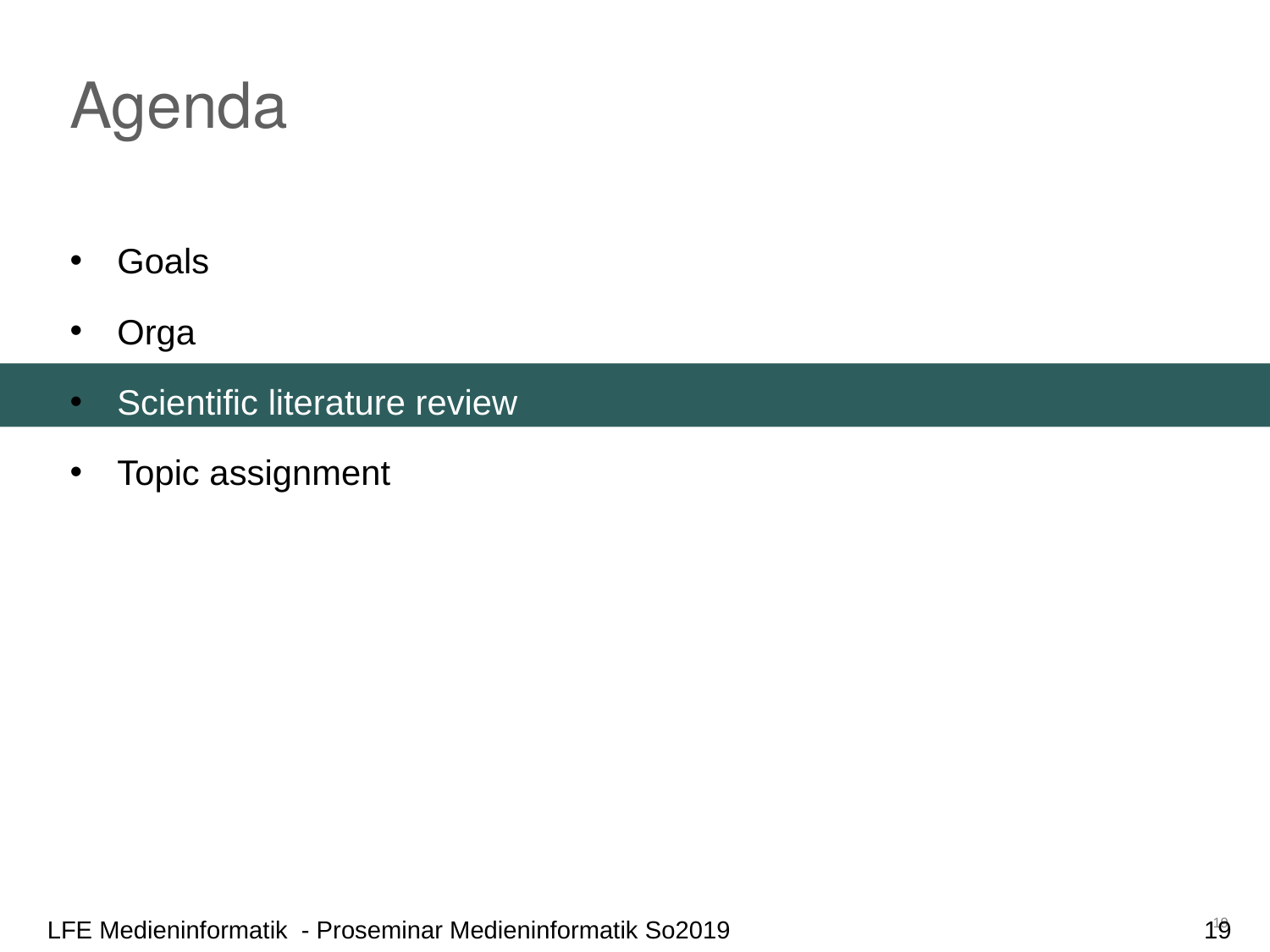

Agenda
Goals
Orga
Scientific literature review
Topic assignment

19
19